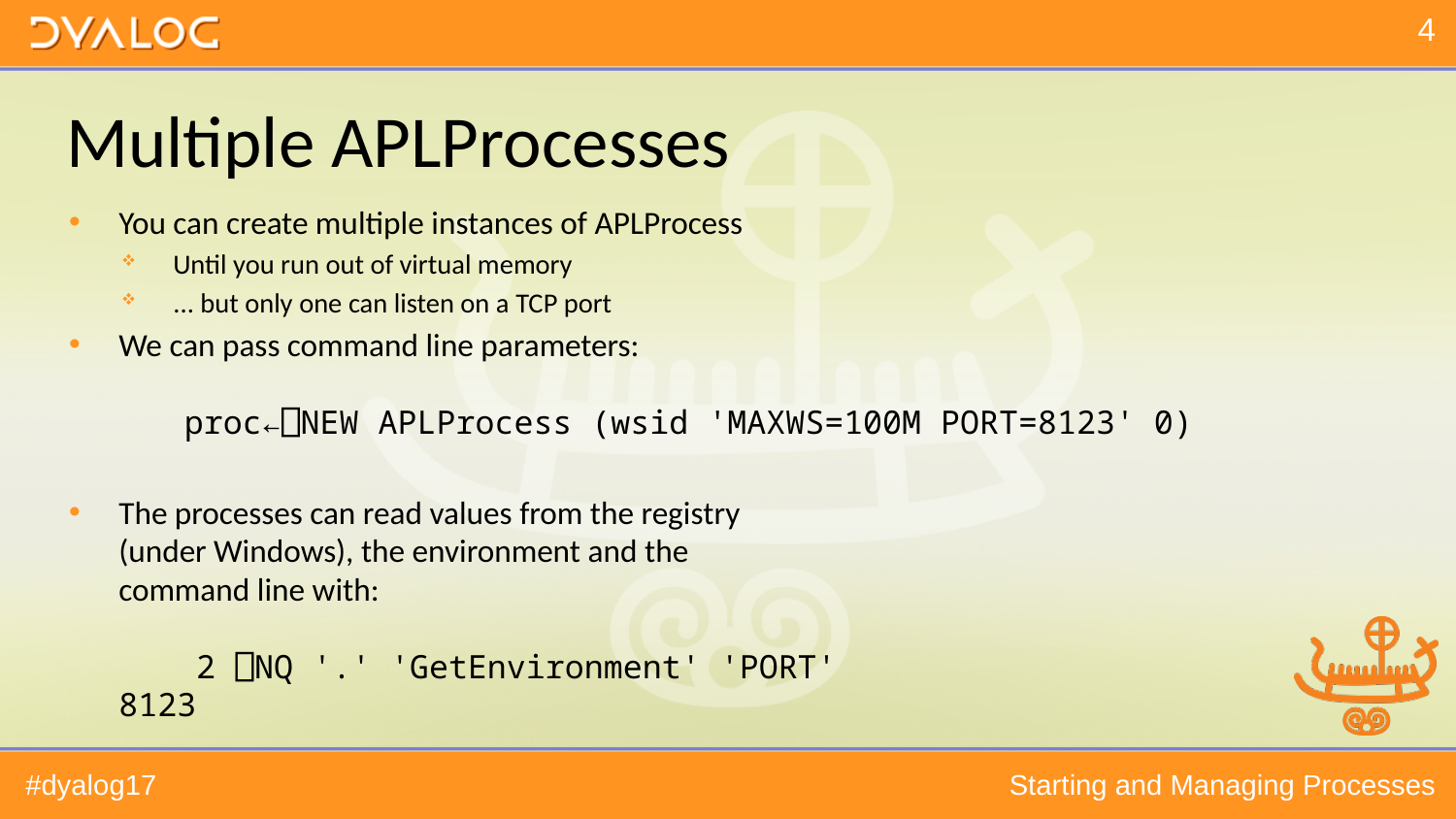

# Multiple APLProcesses

You can create multiple instances of APLProcess
Until you run out of virtual memory
... but only one can listen on a TCP port
We can pass command line parameters:
         proc←⎕NEW APLProcess (wsid 'MAXWS=100M PORT=8123' 0)

The processes can read values from the registry
(under Windows), the environment and the
command line with:
    2 ⎕NQ '.' 'GetEnvironment' 'PORT'
8123